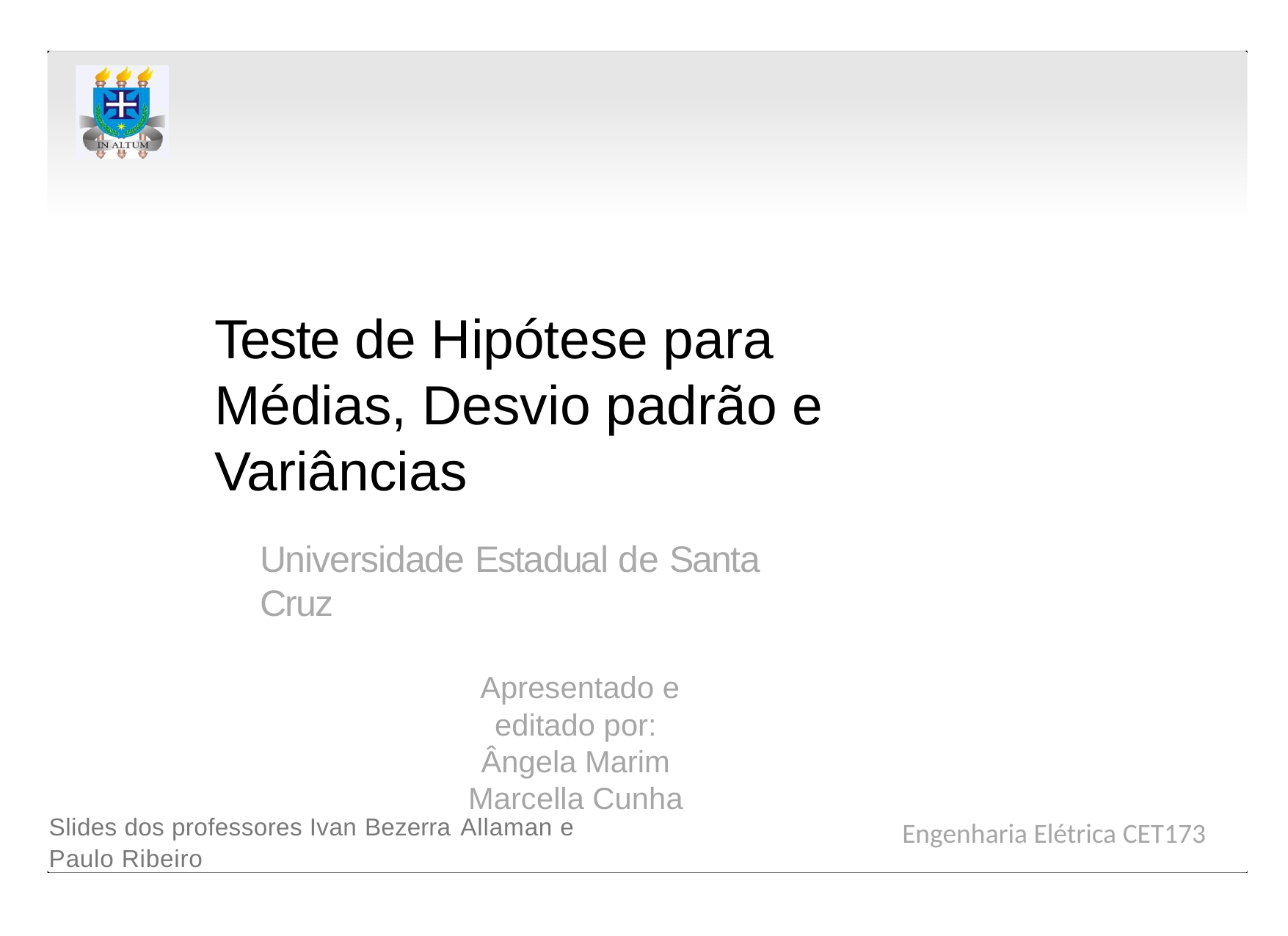

# Teste de Hipótese para Médias, Desvio padrão e Variâncias
Universidade Estadual de Santa Cruz

Apresentado e editado por:  Ângela Marim  Marcella Cunha
Slides dos professores Ivan Bezerra  Allaman e
Paulo Ribeiro
Engenharia Elétrica CET173